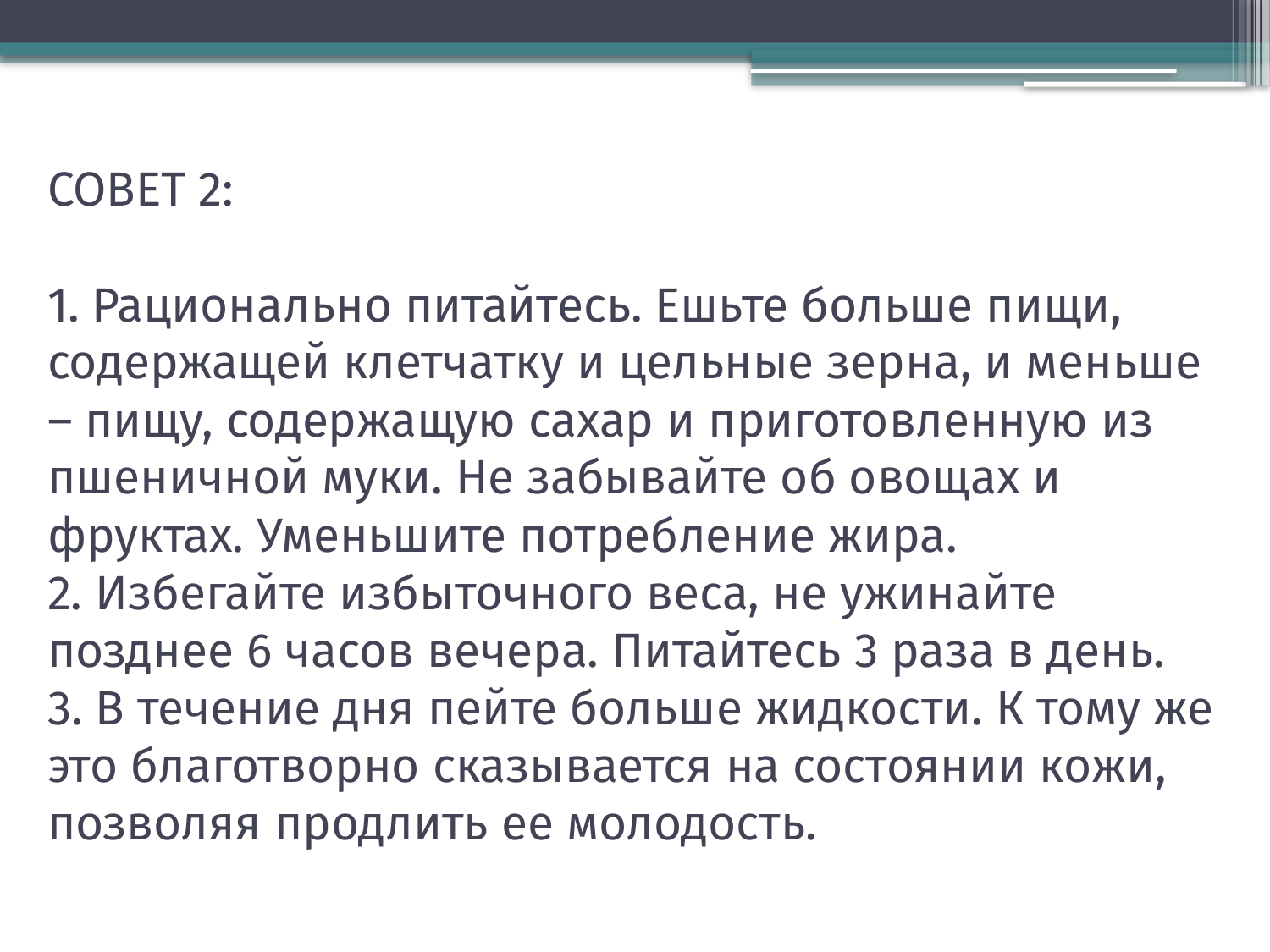

# СОВЕТ 2: 1. Рационально питайтесь. Ешьте больше пищи, содержащей клетчатку и цельные зерна, и меньше – пищу, содержащую сахар и приготовленную из пшеничной муки. Не забывайте об овощах и фруктах. Уменьшите потребление жира. 2. Избегайте избыточного веса, не ужинайте позднее 6 часов вечера. Питайтесь 3 раза в день. 3. В течение дня пейте больше жидкости. К тому же это благотворно сказывается на состоянии кожи, позволяя продлить ее молодость.